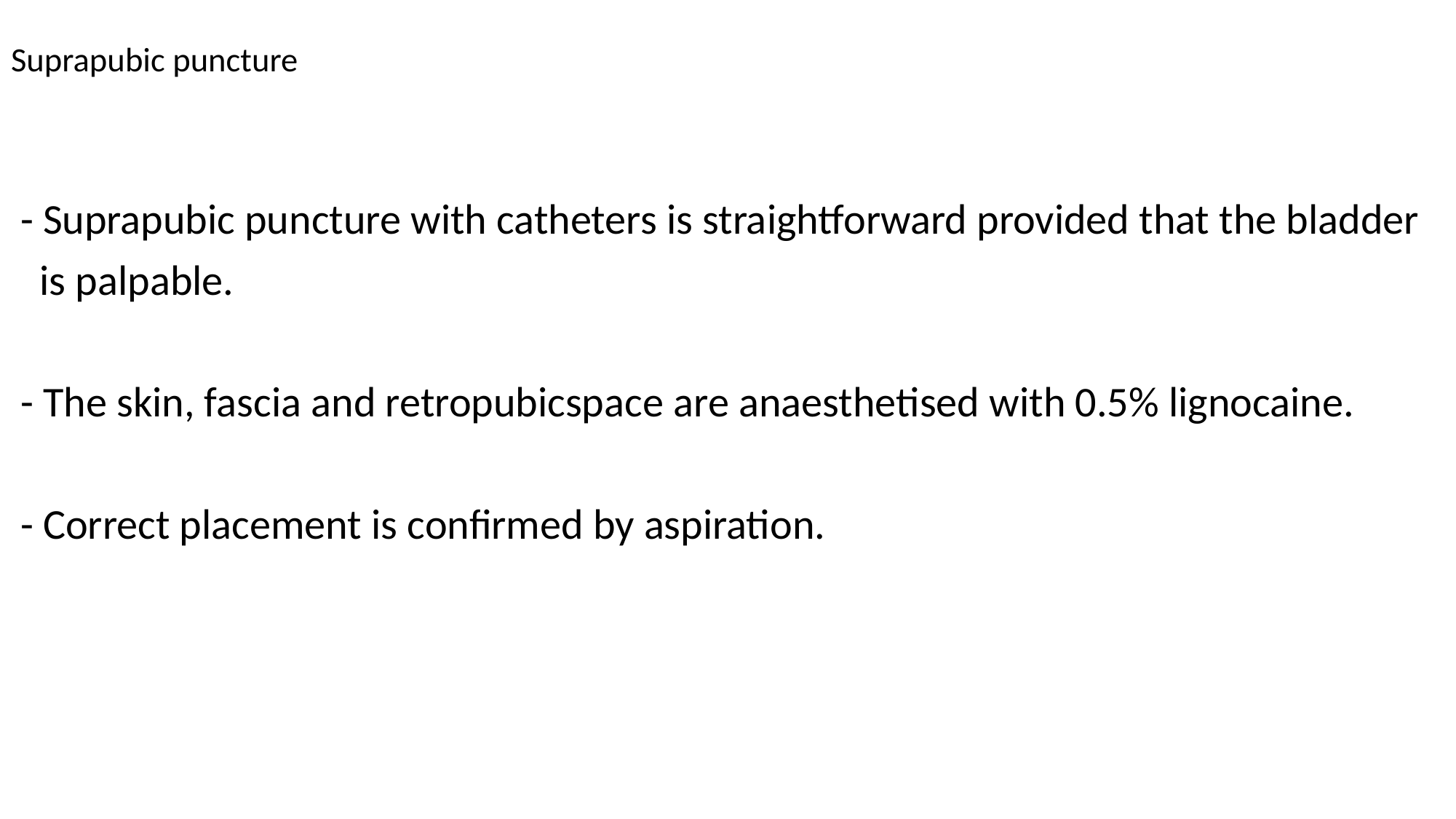

# Suprapubic puncture

 - Suprapubic puncture with catheters is straightforward provided that the bladder
   is palpable.

 - The skin, fascia and retropubicspace are anaesthetised with 0.5% lignocaine.

 - Correct placement is confirmed by aspiration.